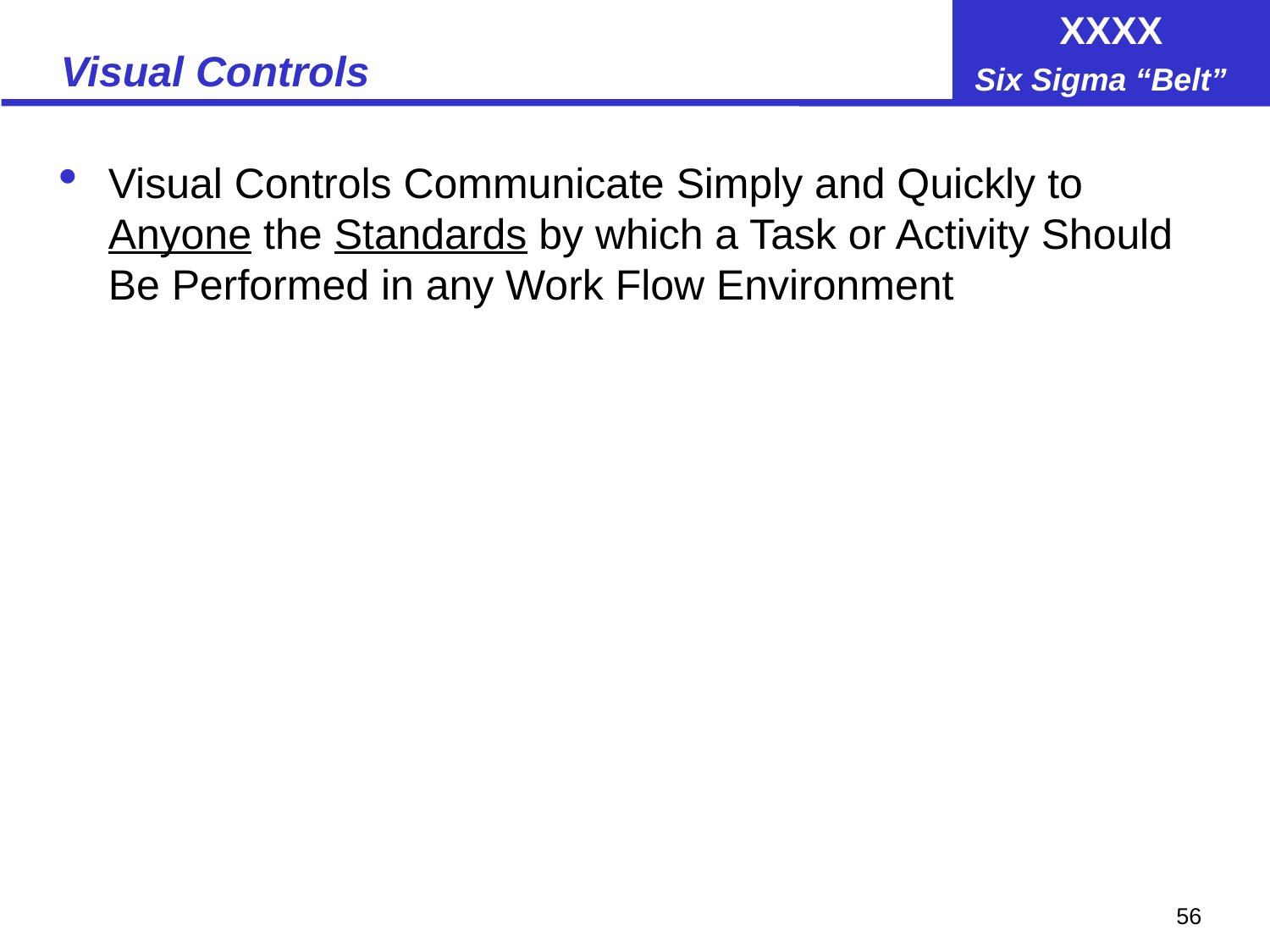

# Visual Controls
Visual Controls Communicate Simply and Quickly to Anyone the Standards by which a Task or Activity Should Be Performed in any Work Flow Environment